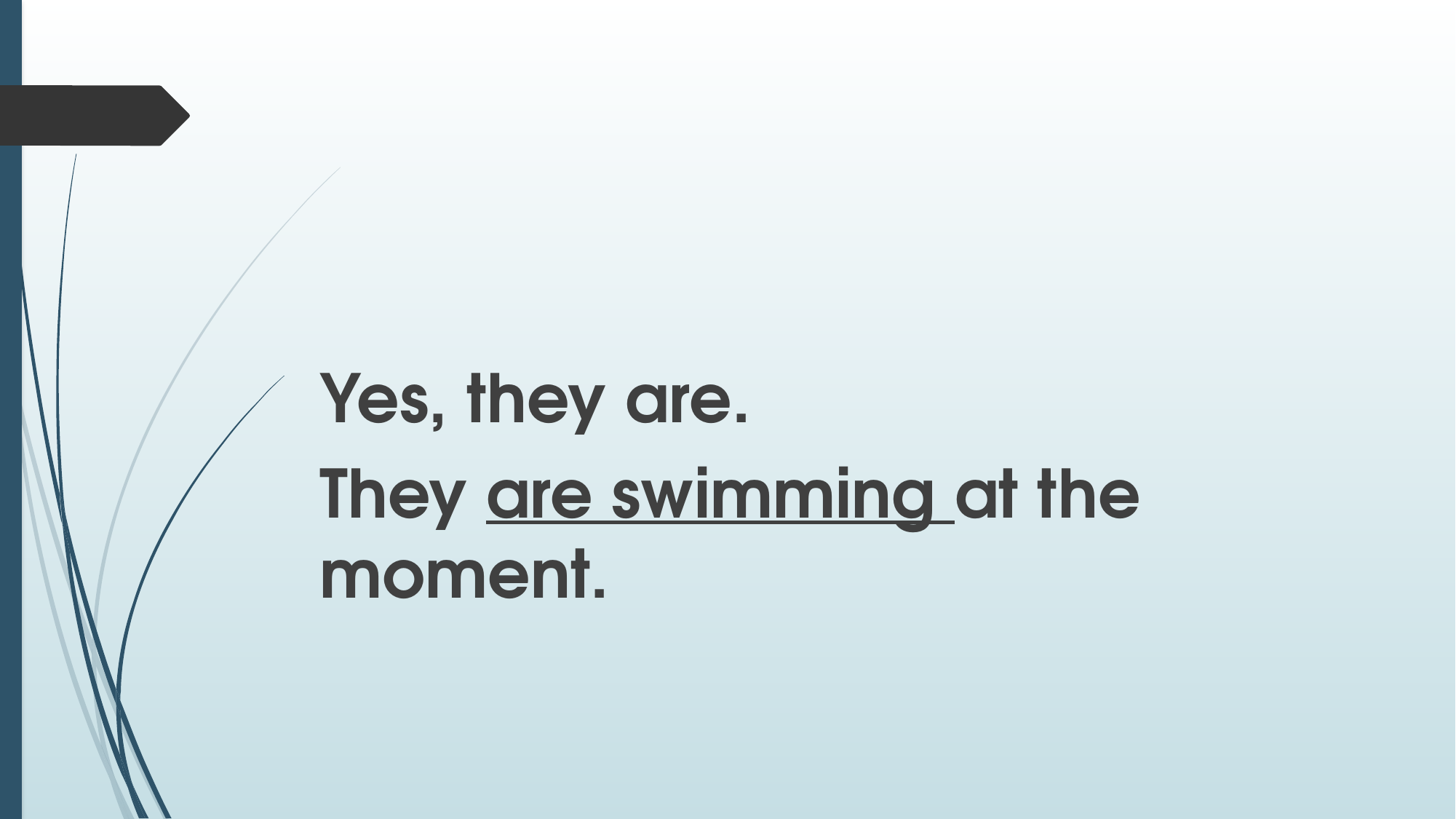

#

Yes, they are.
They are swimming at the moment.